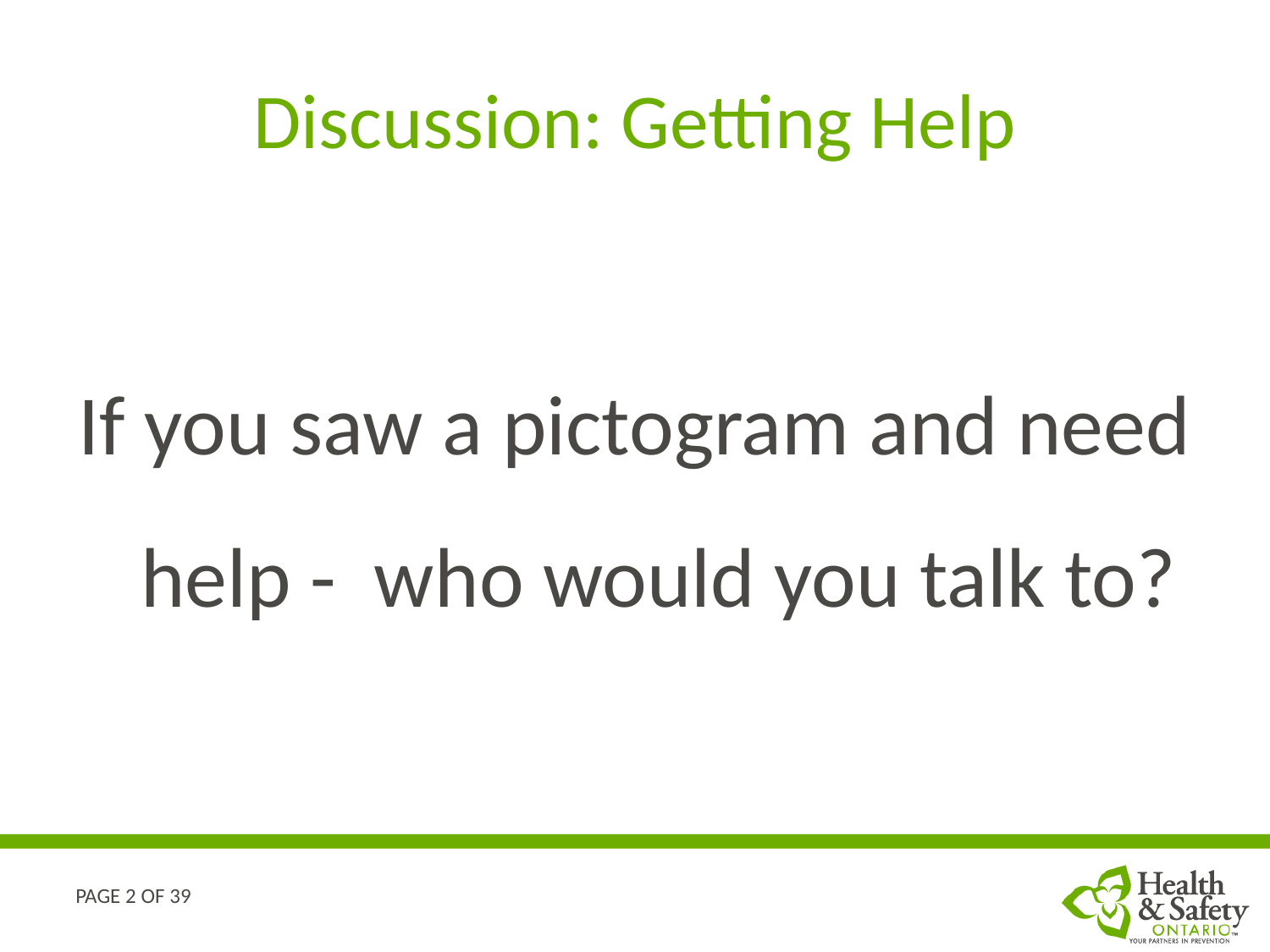

# Discussion: Getting Help

If you saw a pictogram and need help -  who would you talk to?